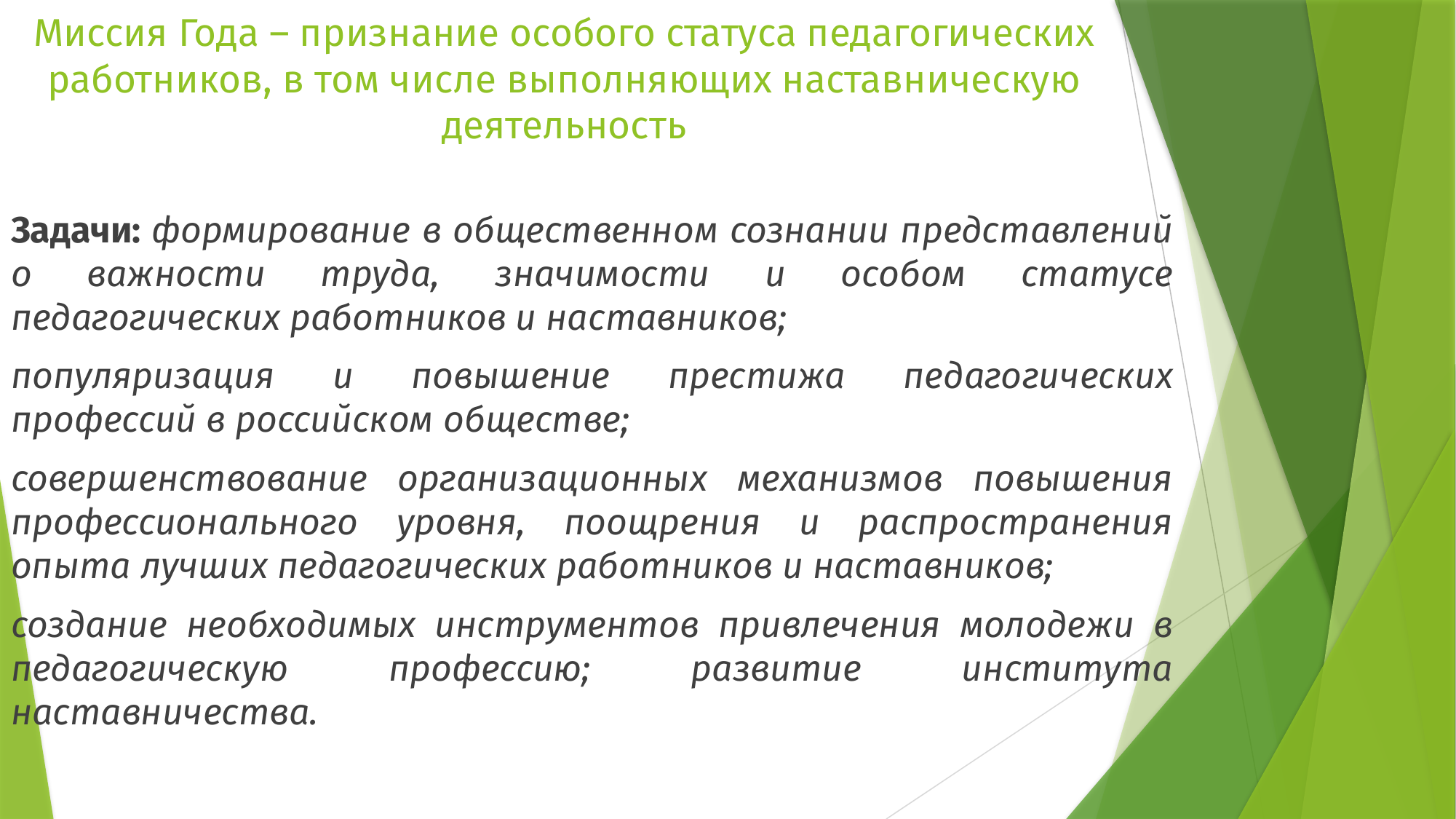

# Миссия Года – признание особого статуса педагогических работников, в том числе выполняющих наставническую деятельность
Задачи: формирование в общественном сознании представлений о важности труда, значимости и особом статусе педагогических работников и наставников;
популяризация и повышение престижа педагогических профессий в российском обществе;
совершенствование организационных механизмов повышения профессионального уровня, поощрения и распространения опыта лучших педагогических работников и наставников;
создание необходимых инструментов привлечения молодежи в педагогическую профессию; развитие института наставничества.